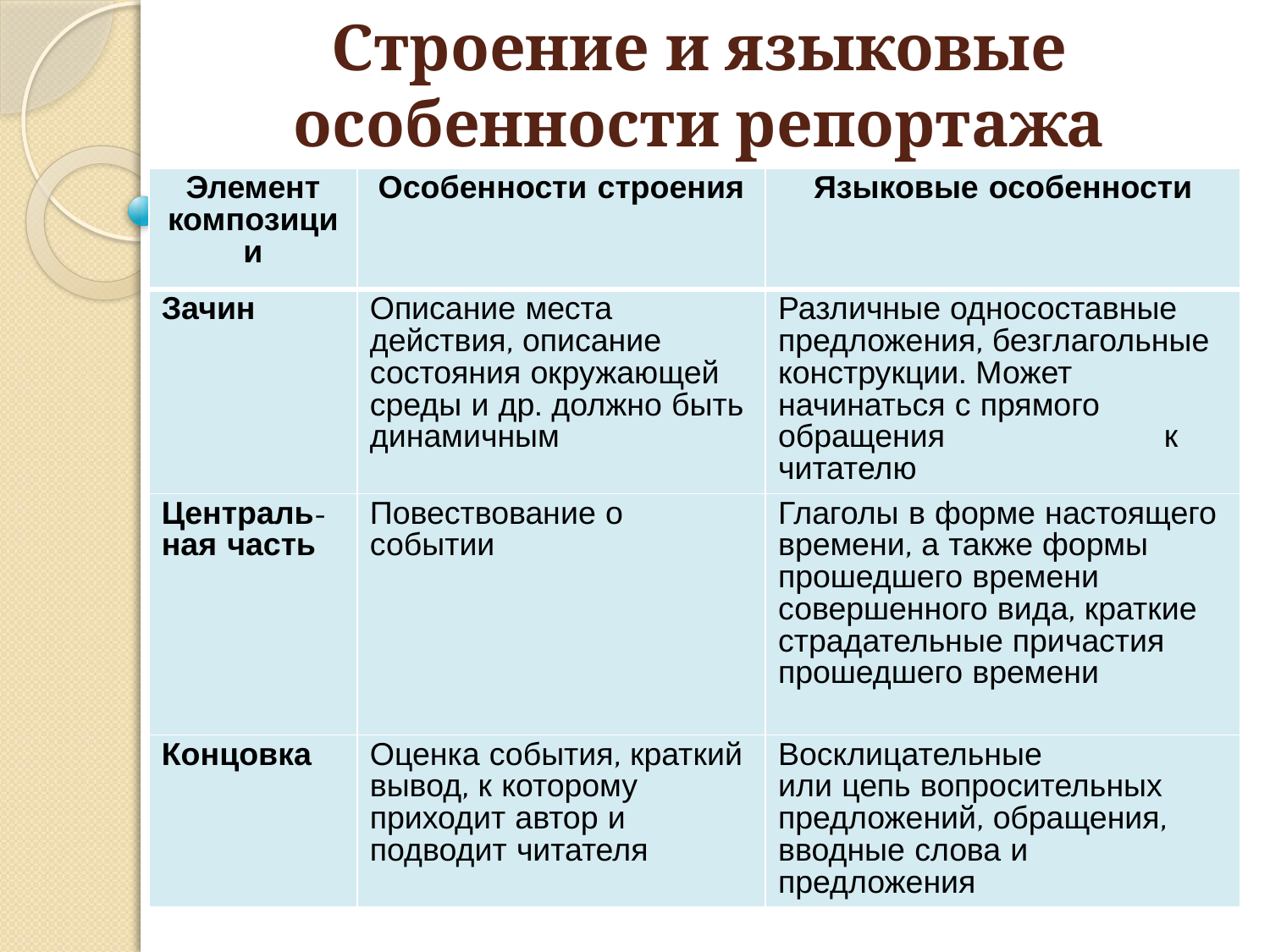

# Строение и языковые особенности репортажа
| Элемент композиции | Особенности строения | Языковые особенности |
| --- | --- | --- |
| Зачин | Описание места действия, описание состояния окружающей среды и др. должно быть динамичным | Различные односоставные предложения, безглагольные конструкции. Может начинаться с прямого обращения к читателю |
| Централь-ная часть | Повествование о событии | Глаголы в форме настоящего времени, а также формы прошедшего времени совершенного вида, краткие страдательные причастия прошедшего времени |
| Концовка | Оценка события, краткий вывод, к которому приходит автор и подводит читателя | Восклицательные или цепь вопросительных предложений, обращения, вводные слова и предложения |